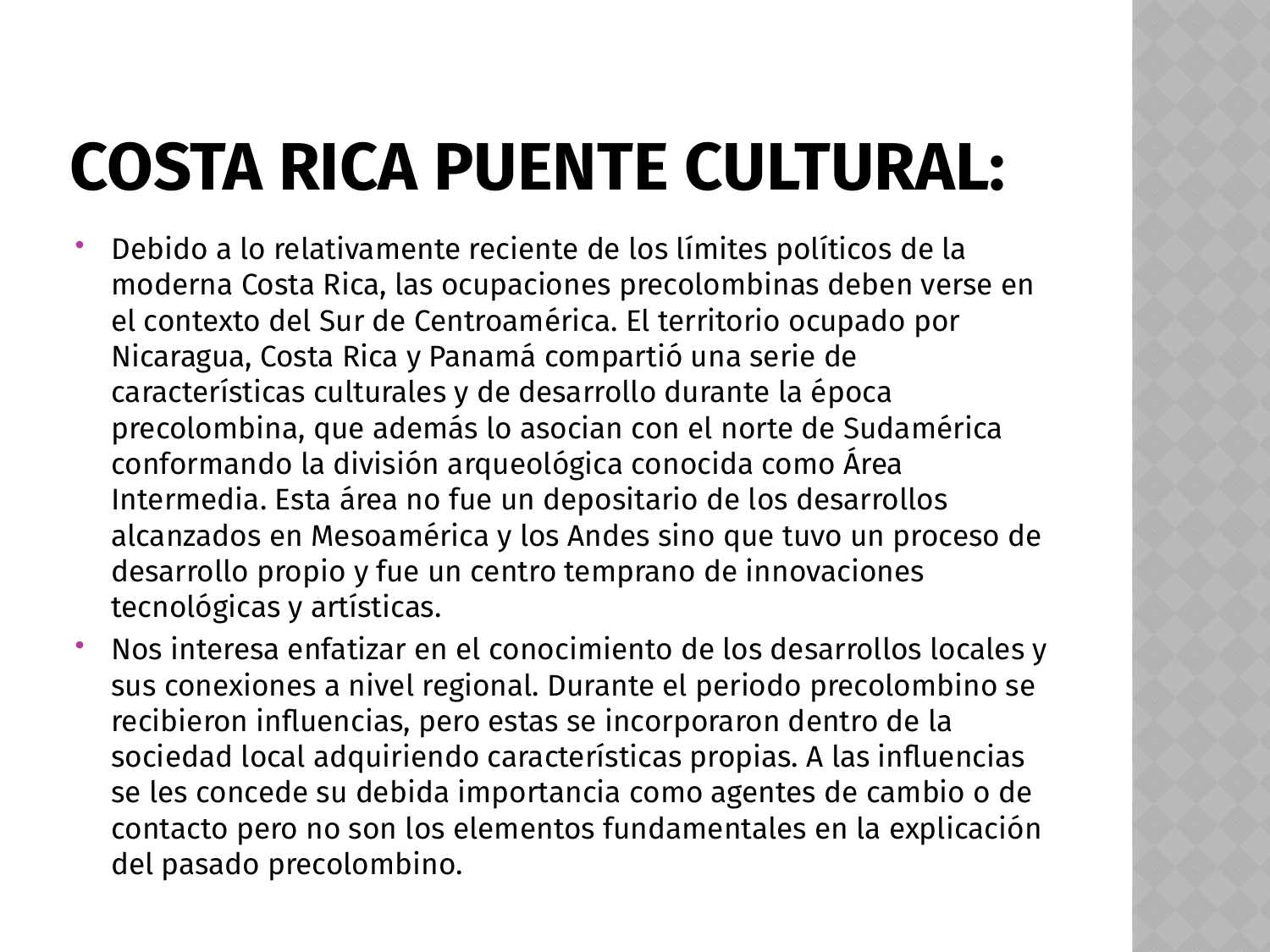

# Costa Rica Puente cultural:
Debido a lo relativamente reciente de los límites políticos de la moderna Costa Rica, las ocupaciones precolombinas deben verse en el contexto del Sur de Centroamérica. El territorio ocupado por Nicaragua, Costa Rica y Panamá compartió una serie de características culturales y de desarrollo durante la época precolombina, que además lo asocian con el norte de Sudamérica conformando la división arqueológica conocida como Área Intermedia. Esta área no fue un depositario de los desarrollos alcanzados en Mesoamérica y los Andes sino que tuvo un proceso de desarrollo propio y fue un centro temprano de innovaciones tecnológicas y artísticas.
Nos interesa enfatizar en el conocimiento de los desarrollos locales y sus conexiones a nivel regional. Durante el periodo precolombino se recibieron influencias, pero estas se incorporaron dentro de la sociedad local adquiriendo características propias. A las influencias se les concede su debida importancia como agentes de cambio o de contacto pero no son los elementos fundamentales en la explicación del pasado precolombino.